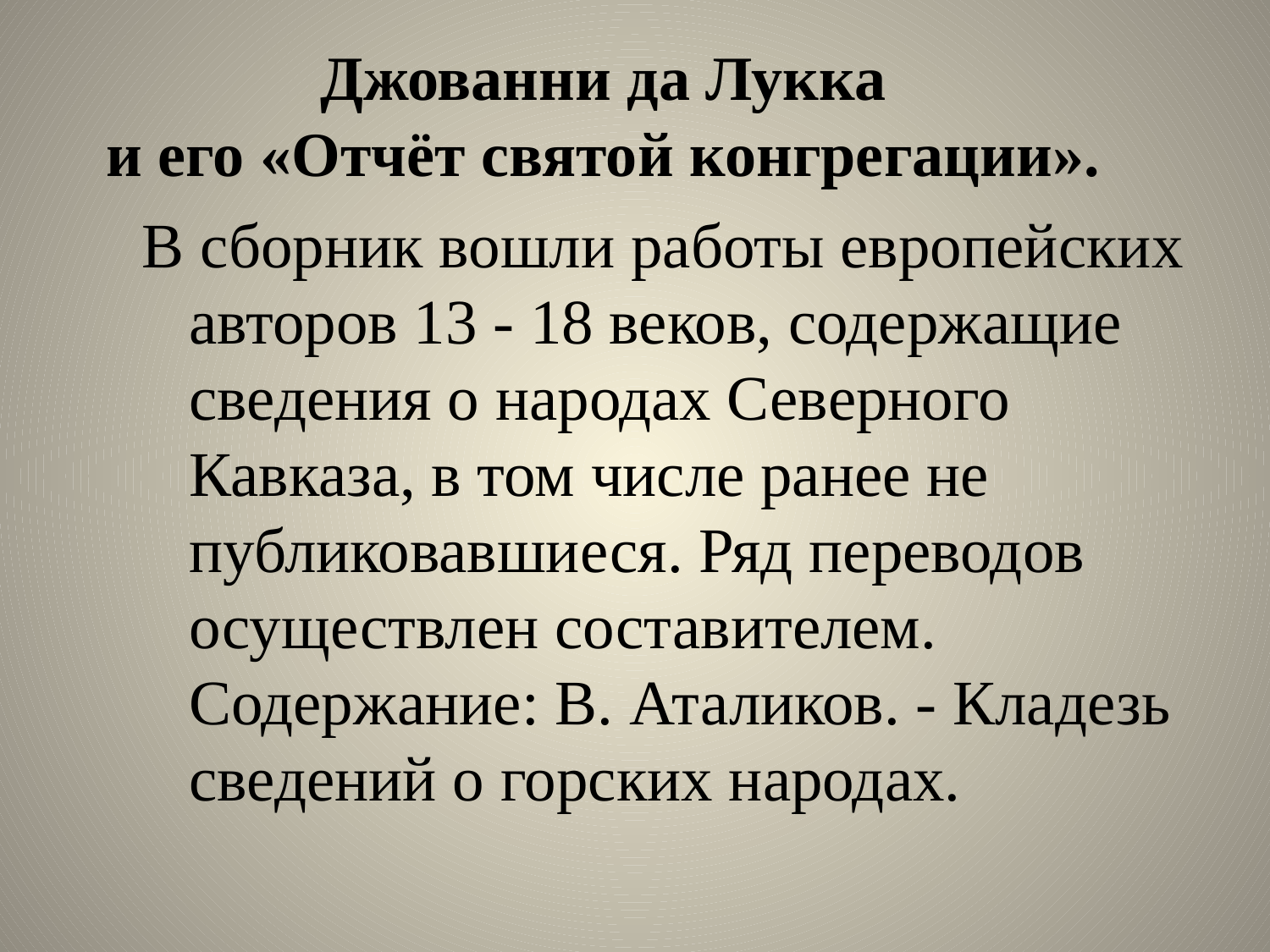

# Джованни да Лукка и его «Отчёт святой конгрегации».
В сборник вошли работы европейских авторов 13 - 18 веков, содержащие сведения о народах Северного Кавказа, в том числе ранее не публиковавшиеся. Ряд переводов осуществлен составителем. Содержание: В. Аталиков. - Кладезь сведений о горских народах.